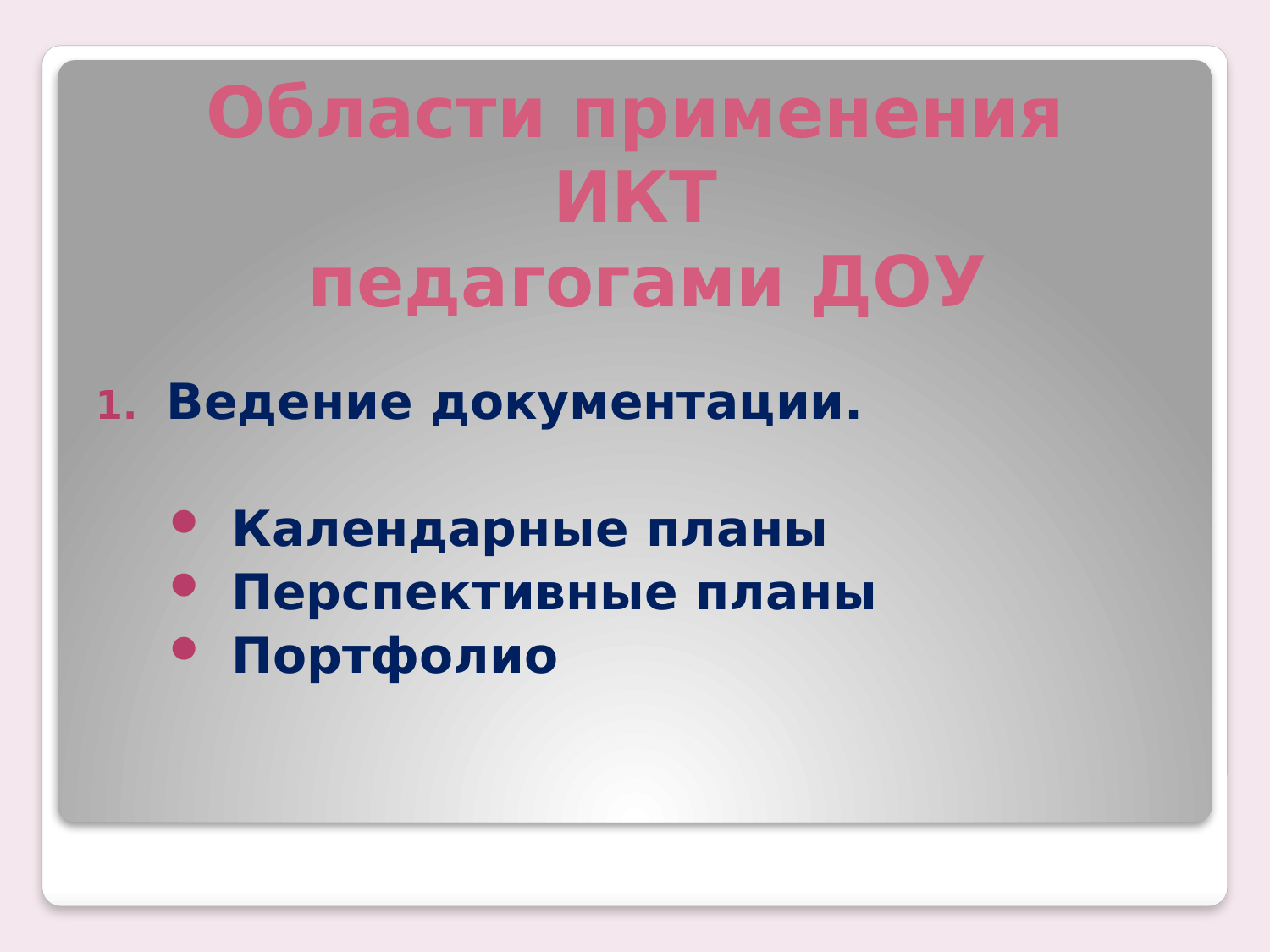

# Области применения ИКТ педагогами ДОУ
Ведение документации.

Календарные планы
Перспективные планы
Портфолио